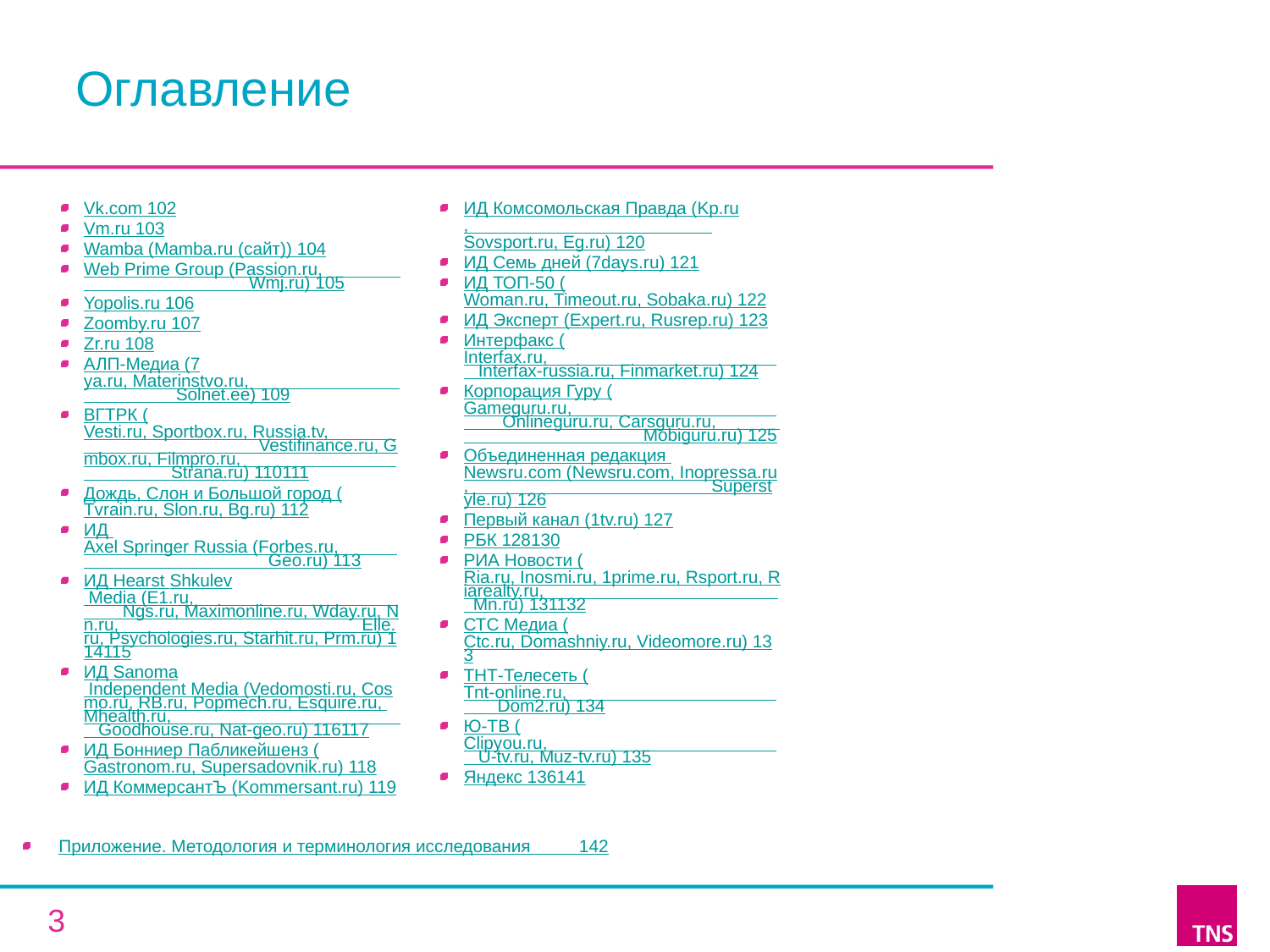

Оглавление

Приложение. Методология и терминология исследования          142

Vk.com 	102
Vm.ru 	103
Wamba (Mamba.ru (сайт)) 	104
Web Prime Group (Passion.ru,                                                  Wmj.ru) 	105
Yopolis.ru 	106
Zoomby.ru 	107
Zr.ru 	108
АЛП-Медиа (7ya.ru, Materinstvo.ru,                                                  Solnet.ee) 	109
ВГТРК (Vesti.ru, Sportbox.ru, Russia.tv,                                                  Vestifinance.ru, Gmbox.ru, Filmpro.ru,                                                  Strana.ru) 	110­111
Дождь, Слон и Большой город (Tvrain.ru, Slon.ru, Bg.ru) 	112
ИД Axel Springer Russia (Forbes.ru,                                                  Geo.ru) 	113
ИД Hearst Shkulev Media (E1.ru,                                                  Ngs.ru, Maximonline.ru, Wday.ru, Nn.ru,                                                  Elle.ru, Psychologies.ru, Starhit.ru, Prm.ru) 	114­115
ИД Sanoma Independent Media (Vedomosti.ru, Cosmo.ru, RB.ru, Popmech.ru, Esquire.ru, Mhealth.ru,                                                  Goodhouse.ru, Nat-geo.ru) 	116­117
ИД Бонниер Пабликейшенз (Gastronom.ru, Supersadovnik.ru) 	118
ИД КоммерсантЪ (Kommersant.ru) 	119
ИД Комсомольская Правда (Kp.ru,                                                  Sovsport.ru, Eg.ru) 	120
ИД Семь дней (7days.ru) 	121
ИД ТОП-50 (Woman.ru, Timeout.ru, Sobaka.ru) 	122
ИД Эксперт (Expert.ru, Rusrep.ru) 	123
Интерфакс (Interfax.ru,                                                  Interfax-russia.ru, Finmarket.ru) 	124
Корпорация Гуру (Gameguru.ru,                                                  Onlineguru.ru, Carsguru.ru,                                                  Mobiguru.ru) 	125
Объединенная редакция Newsru.com (Newsru.com, Inopressa.ru,                                                  Superstyle.ru) 	126
Первый канал (1tv.ru) 	127
РБК 	128­130
РИА Новости (Ria.ru, Inosmi.ru, 1prime.ru, Rsport.ru, Riarealty.ru,                                                  Mn.ru) 	131­132
СТС Медиа (Ctc.ru, Domashniy.ru, Videomore.ru) 	133
ТНТ-Телесеть (Tnt-online.ru,                                                  Dom2.ru) 	134
Ю-ТВ (Clipyou.ru,                                                  U-tv.ru, Muz-tv.ru) 	135
Яндекс 	136­141

3